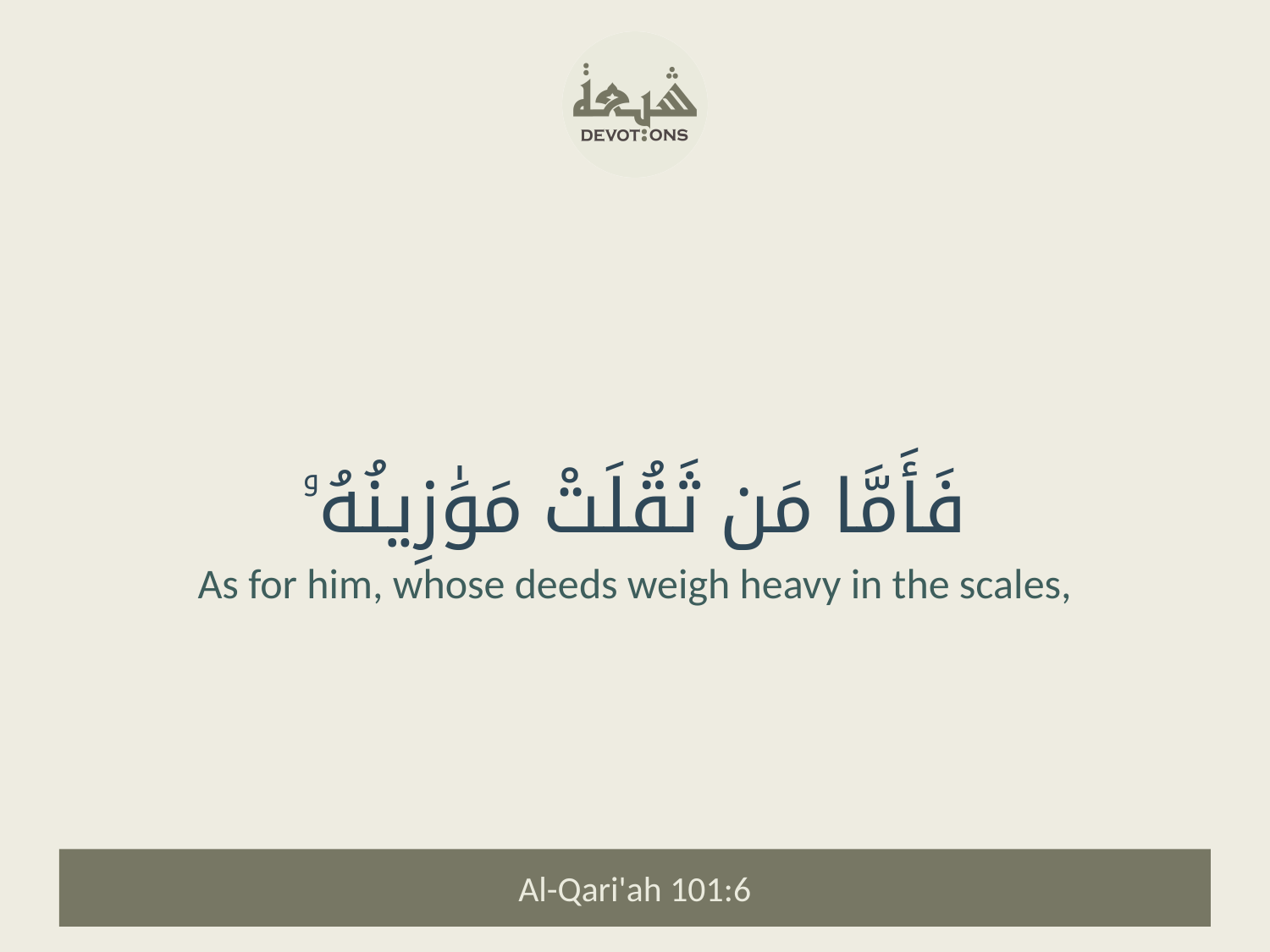

فَأَمَّا مَن ثَقُلَتْ مَوَٰزِينُهُۥ
As for him, whose deeds weigh heavy in the scales,
Al-Qari'ah 101:6